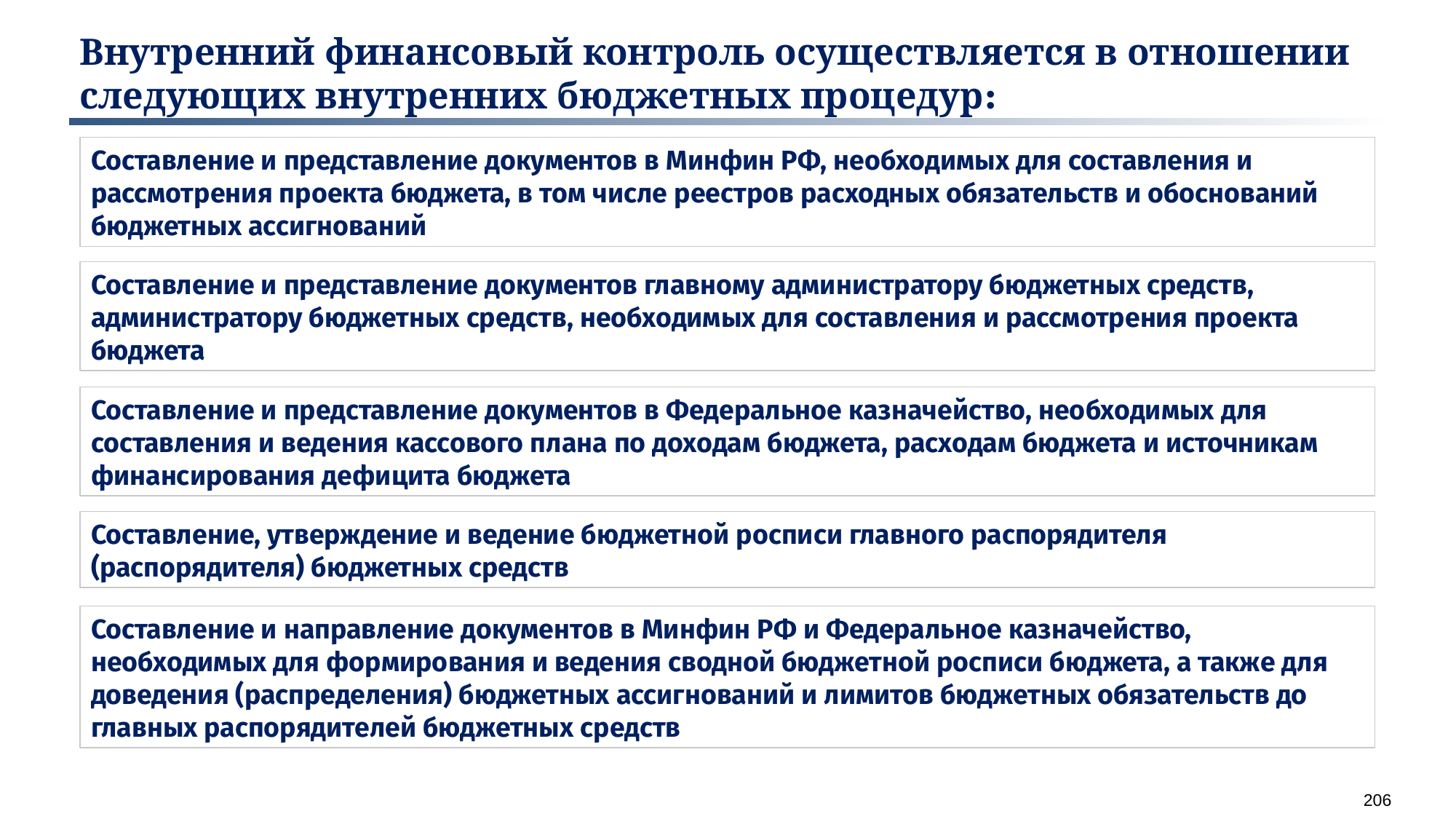

Внутренний финансовый контроль осуществляется в отношении следующих внутренних бюджетных процедур:
Составление и представление документов в Минфин РФ, необходимых для составления и рассмотрения проекта бюджета, в том числе реестров расходных обязательств и обоснований бюджетных ассигнований
Составление и представление документов главному администратору бюджетных средств, администратору бюджетных средств, необходимых для составления и рассмотрения проекта бюджета
Составление и представление документов в Федеральное казначейство, необходимых для составления и ведения кассового плана по доходам бюджета, расходам бюджета и источникам финансирования дефицита бюджета
Составление, утверждение и ведение бюджетной росписи главного распорядителя (распорядителя) бюджетных средств
Составление и направление документов в Минфин РФ и Федеральное казначейство, необходимых для формирования и ведения сводной бюджетной росписи бюджета, а также для доведения (распределения) бюджетных ассигнований и лимитов бюджетных обязательств до главных распорядителей бюджетных средств